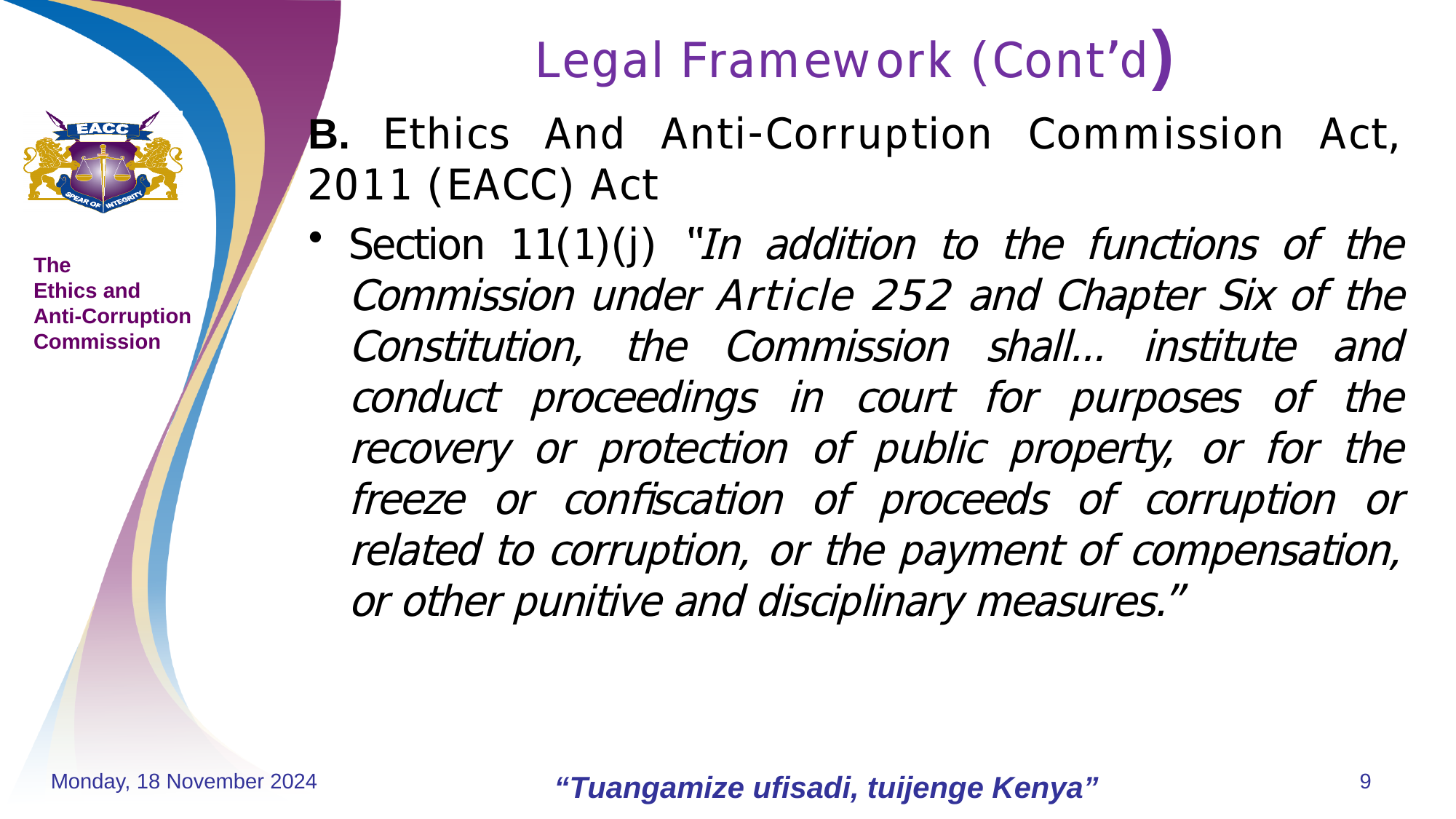

# Legal Framework (Cont’d)
B. Ethics And Anti-Corruption Commission Act, 2011 (EACC) Act
Section 11(1)(j) “In addition to the functions of the Commission under Article 252 and Chapter Six of the Constitution, the Commission shall… institute and conduct proceedings in court for purposes of the recovery or protection of public property, or for the freeze or confiscation of proceeds of corruption or related to corruption, or the payment of compensation, or other punitive and disciplinary measures.”

Monday, 18 November 2024
“Tuangamize ufisadi, tuijenge Kenya”
9